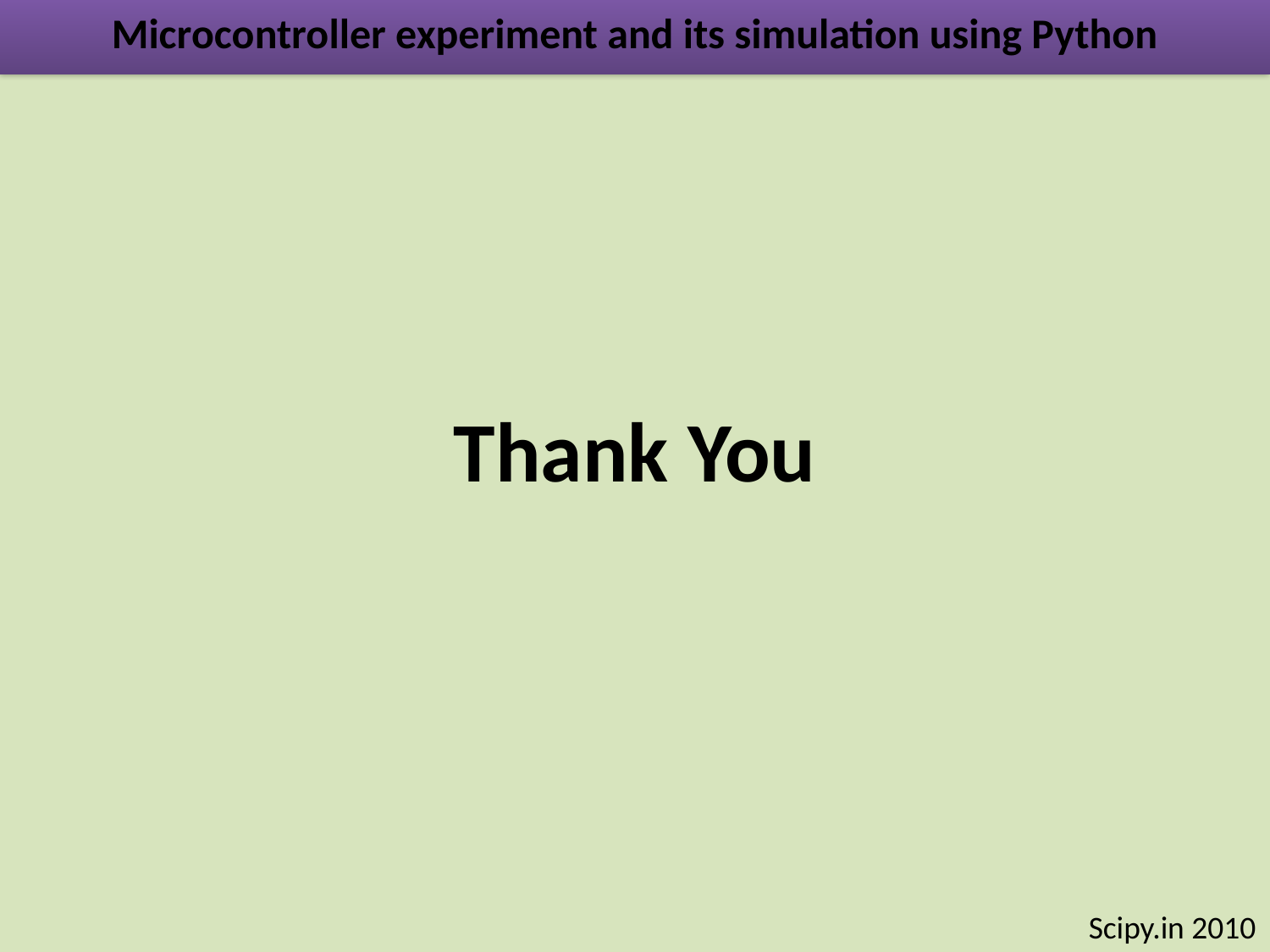

Microcontroller experiment and its simulation using Python
Thank You
Scipy.in 2010